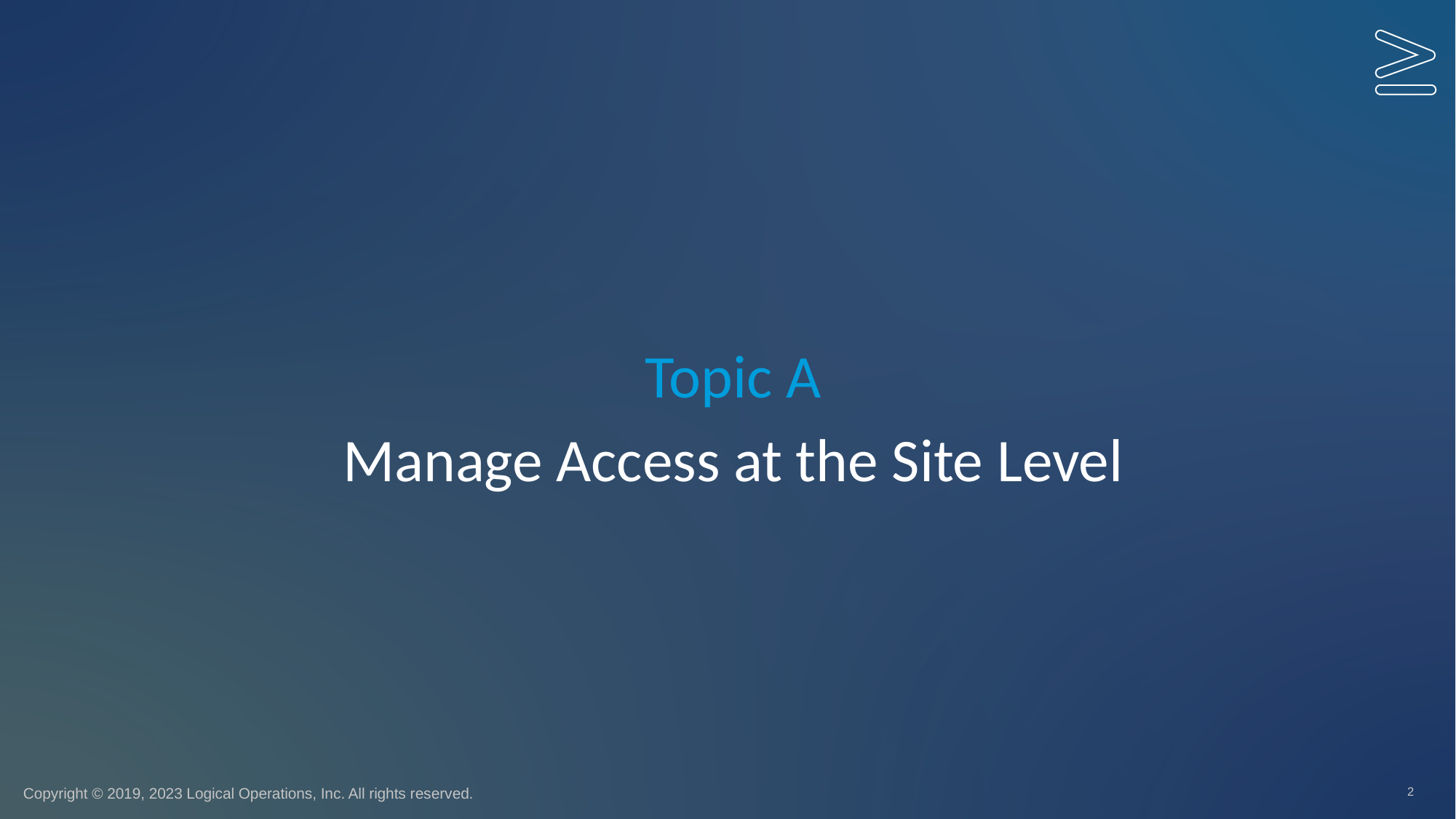

Topic A
# Manage Access at the Site Level
2